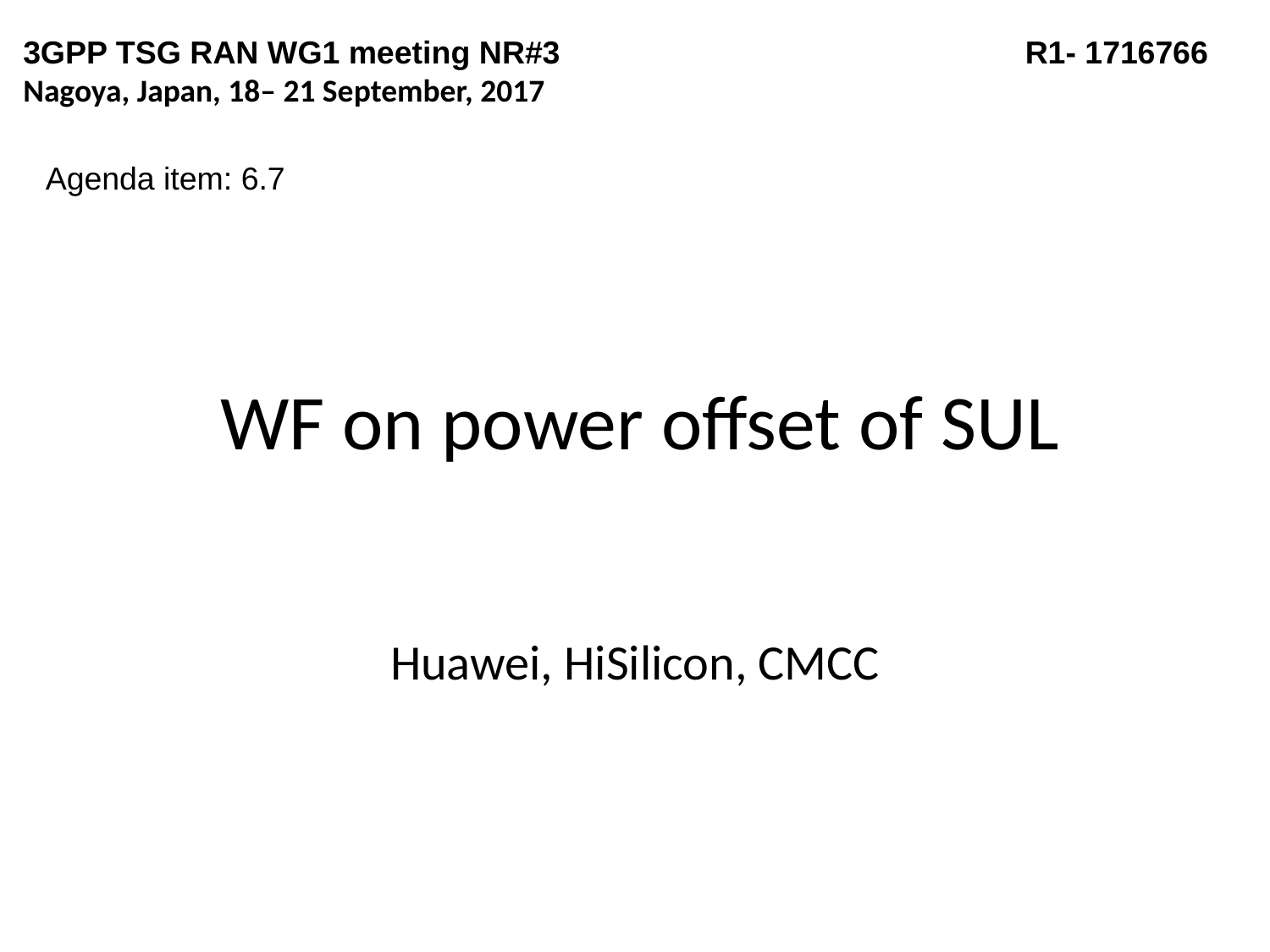

3GPP TSG RAN WG1 meeting NR#3		                           R1- 1716766
Nagoya, Japan, 18– 21 September, 2017

Agenda item: 6.7
# WF on power offset of SUL
Huawei, HiSilicon, CMCC